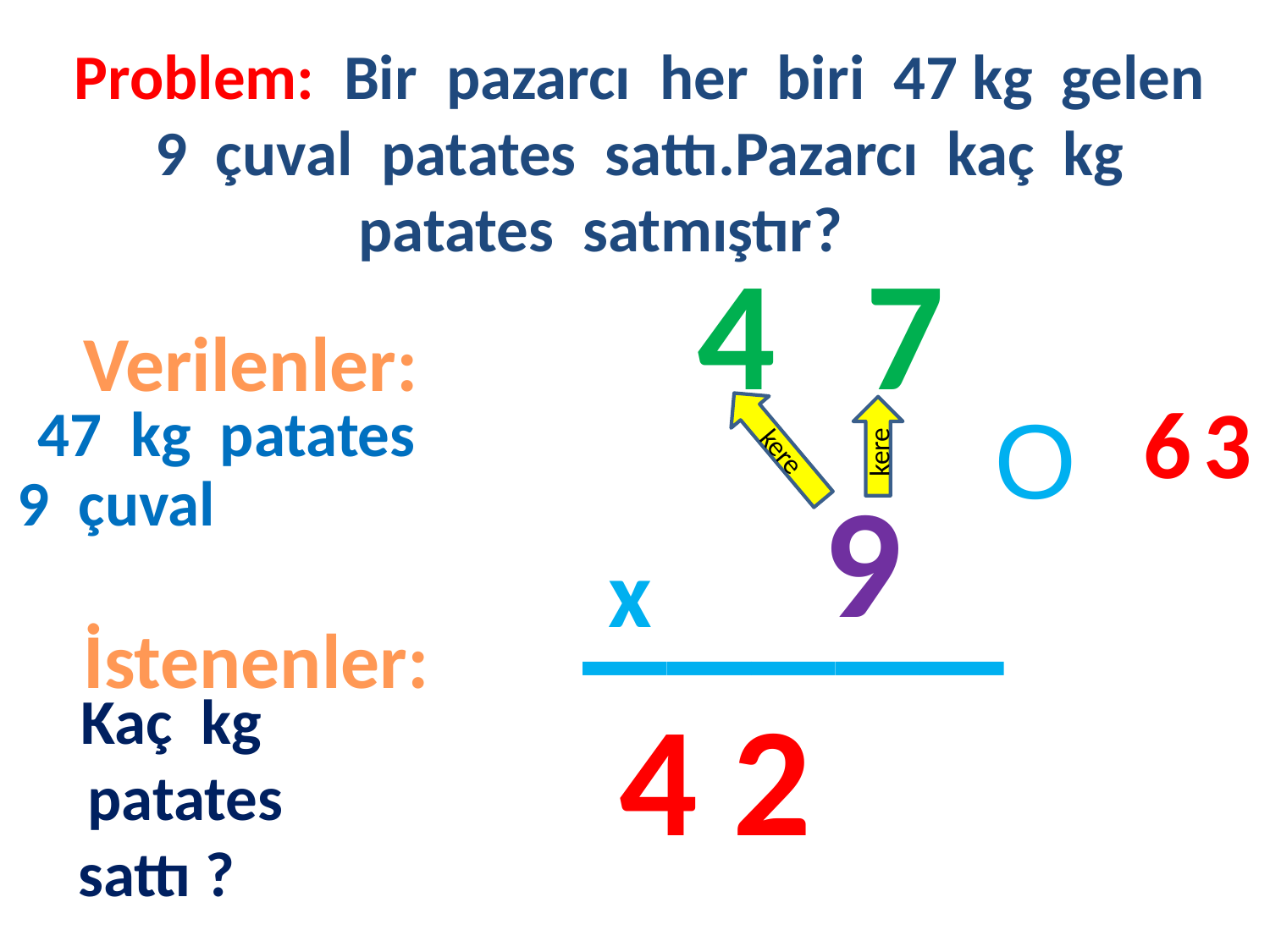

Problem:  Bir  pazarcı  her  biri  47 kg  gelen 9  çuval  patates  sattı.Pazarcı  kaç  kg patates  satmıştır?
4
7
#
Verilenler:

kere
6
3
47  kg  patates
O
kere

9  çuval
9
_____

x
İstenenler:
Kaç  kg
 patates
sattı ?
4 2